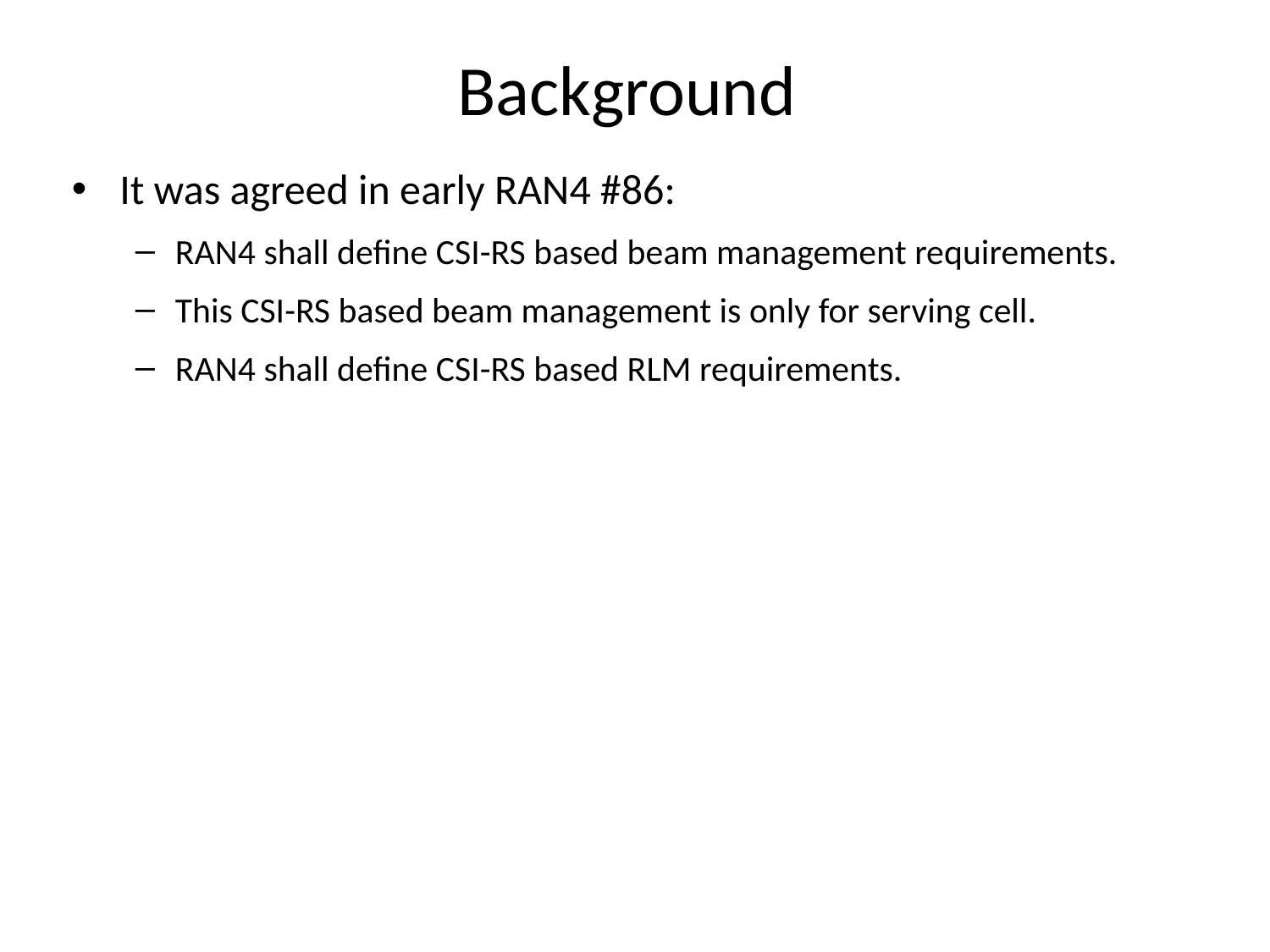

# Background
It was agreed in early RAN4 #86:
RAN4 shall define CSI-RS based beam management requirements.
This CSI-RS based beam management is only for serving cell.
RAN4 shall define CSI-RS based RLM requirements.